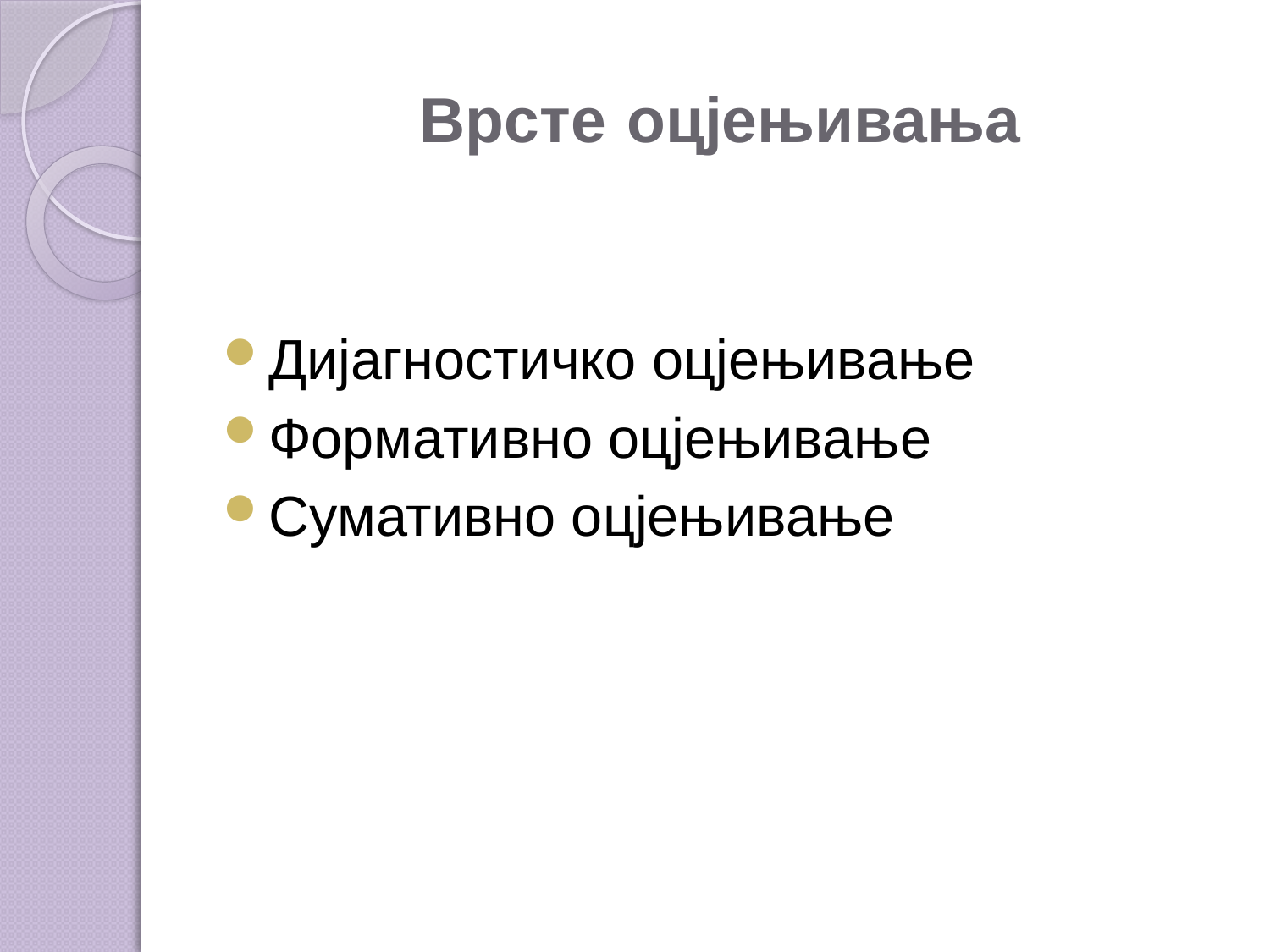

# Врсте оцјењивања
Дијагностичко оцјењивање
Формативно оцјењивање
Сумативно оцјењивање